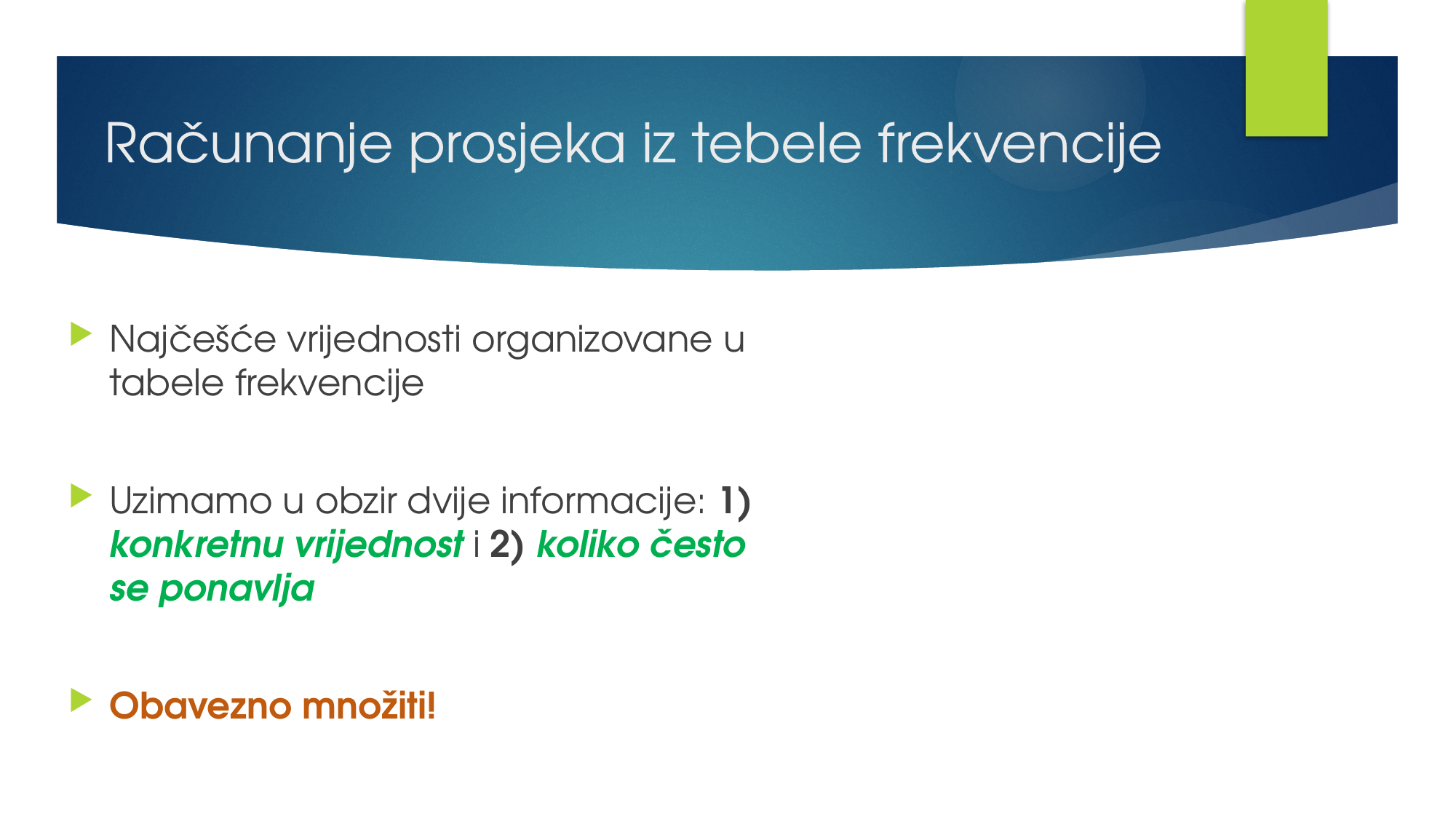

# Računanje prosjeka iz tebele frekvencije
Najčešće vrijednosti organizovane u tabele frekvencije

Uzimamo u obzir dvije informacije: 1) konkretnu vrijednost i 2) koliko često se ponavlja

Obavezno množiti!